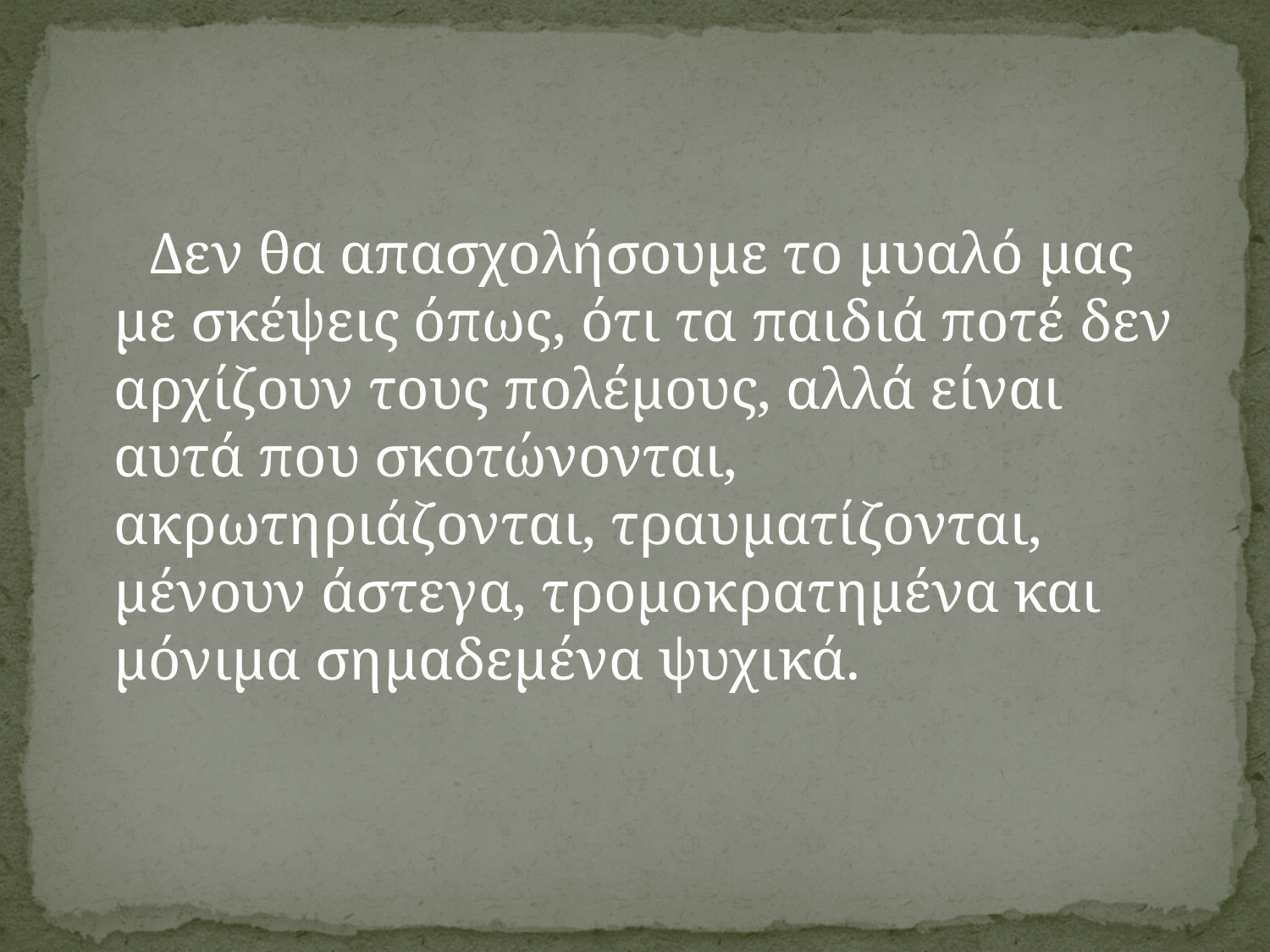

#
     Δεν θα απασχολήσουμε το μυαλό μας  με σκέψεις όπως, ότι τα παιδιά ποτέ δεν αρχίζουν τους πολέμους, αλλά είναι αυτά που σκοτώνονται, ακρωτηριάζονται, τραυματίζονται,  μένουν άστεγα, τρομοκρατημένα και μόνιμα σημαδεμένα ψυχικά.